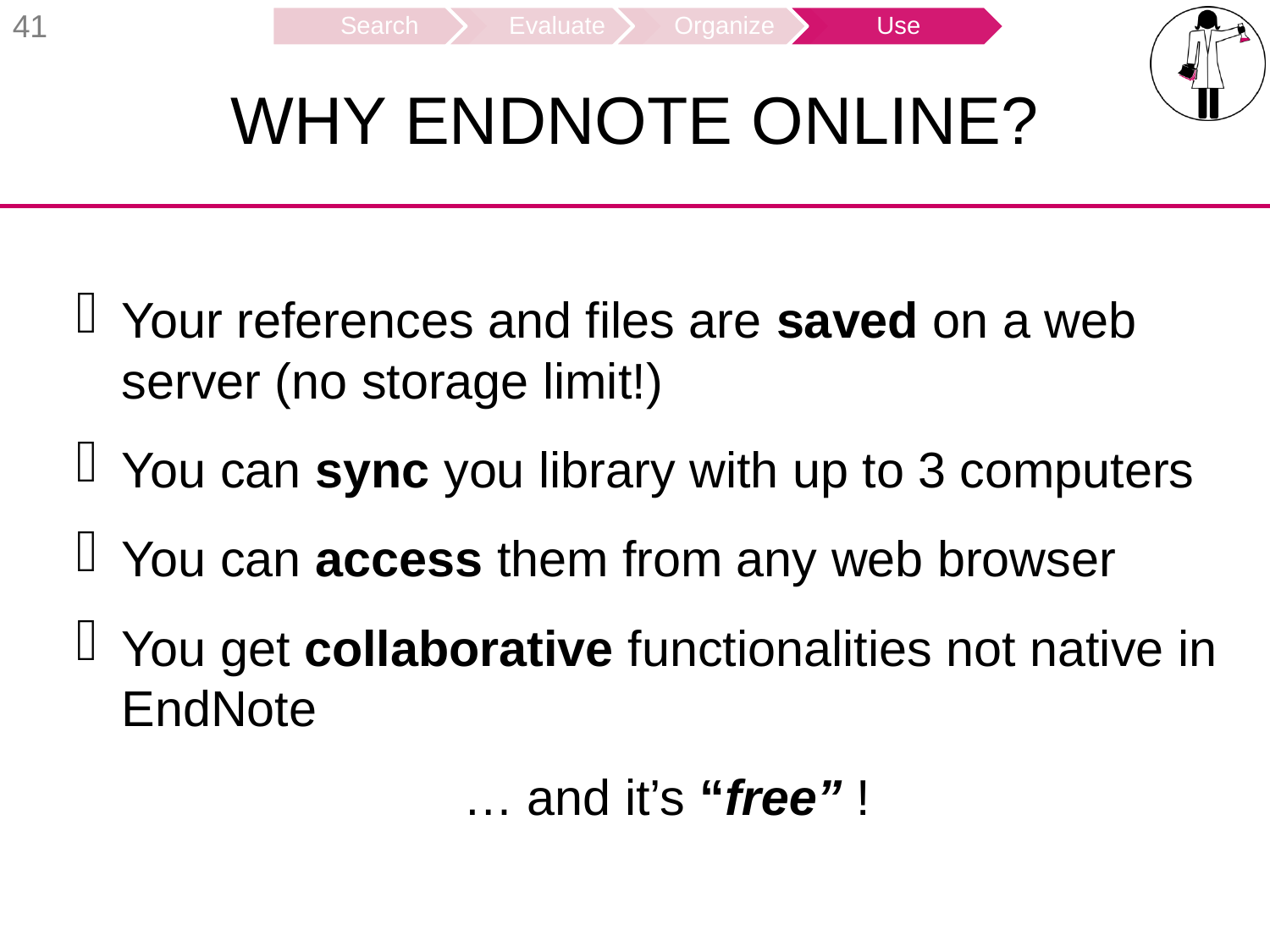

41
Search
Evaluate
Organize
Use
# Why EndNote Online?
Your references and files are saved on a web server (no storage limit!)
You can sync you library with up to 3 computers
You can access them from any web browser
You get collaborative functionalities not native in EndNote
… and it’s “free” !